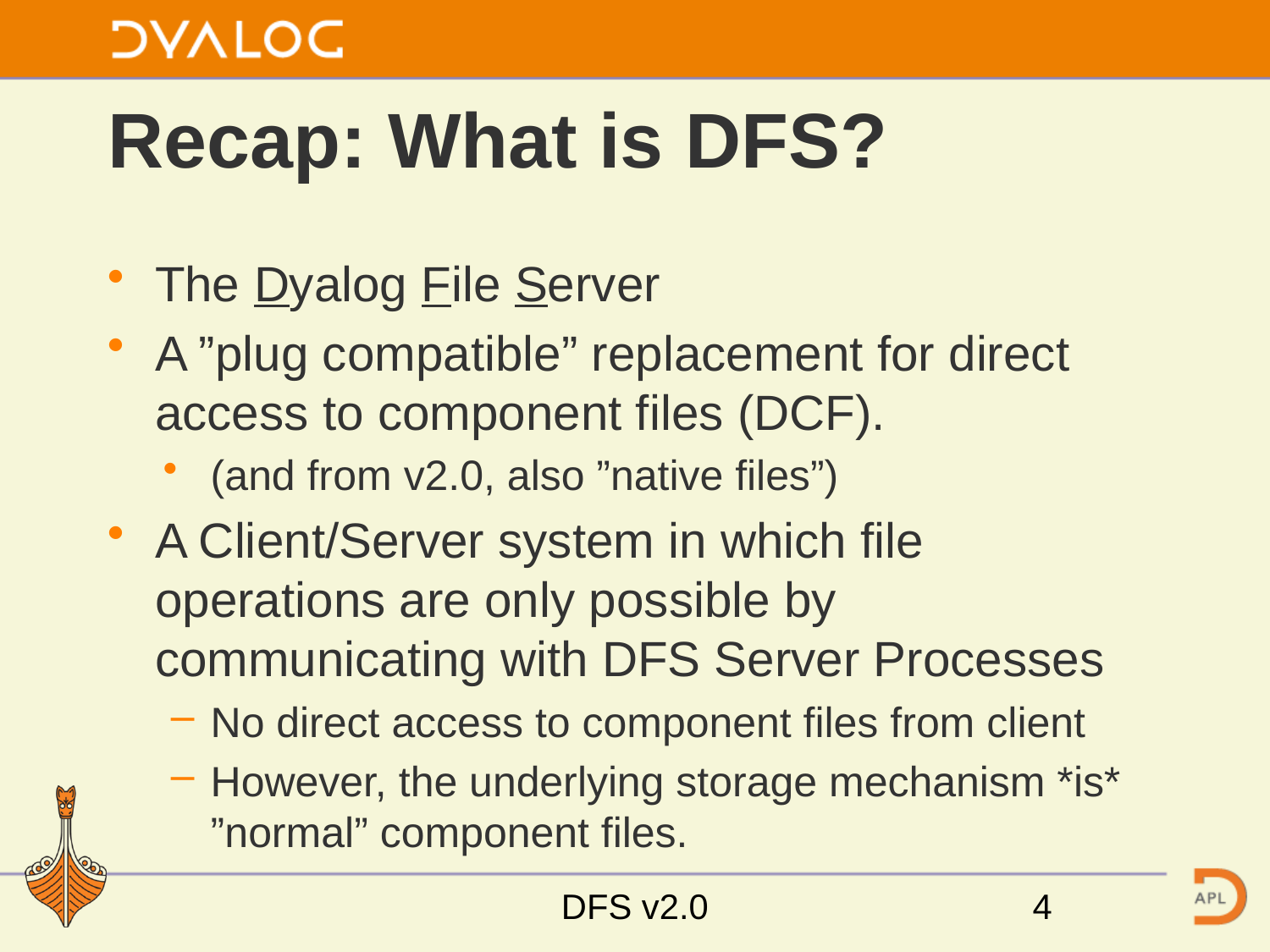

# Recap: What is DFS?
The Dyalog File Server
A ”plug compatible” replacement for direct access to component files (DCF).
(and from v2.0, also ”native files”)
A Client/Server system in which file operations are only possible by communicating with DFS Server Processes
No direct access to component files from client
However, the underlying storage mechanism *is* ”normal” component files.

DFS v2.0
4